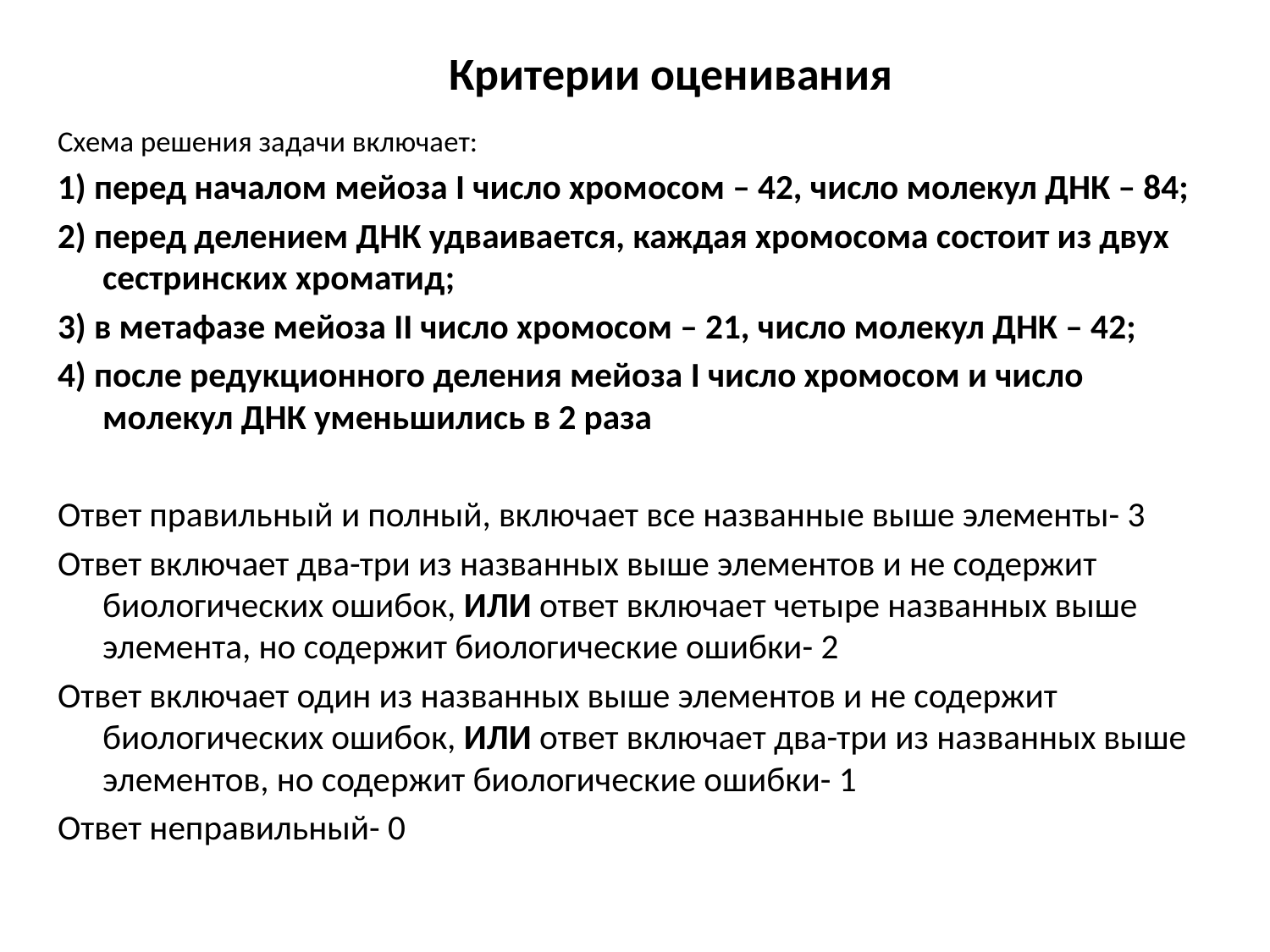

# Критерии оценивания
Схема решения задачи включает:
1) перед началом мейоза I число хромосом – 42, число молекул ДНК – 84;
2) перед делением ДНК удваивается, каждая хромосома состоит из двух сестринских хроматид;
3) в метафазе мейоза II число хромосом – 21, число молекул ДНК – 42;
4) после редукционного деления мейоза I число хромосом и число молекул ДНК уменьшились в 2 раза

Ответ правильный и полный, включает все названные выше элементы- 3
Ответ включает два-три из названных выше элементов и не содержит биологических ошибок, ИЛИ ответ включает четыре названных выше элемента, но содержит биологические ошибки- 2
Ответ включает один из названных выше элементов и не содержит биологических ошибок, ИЛИ ответ включает два-три из названных выше элементов, но содержит биологические ошибки- 1
Ответ неправильный- 0